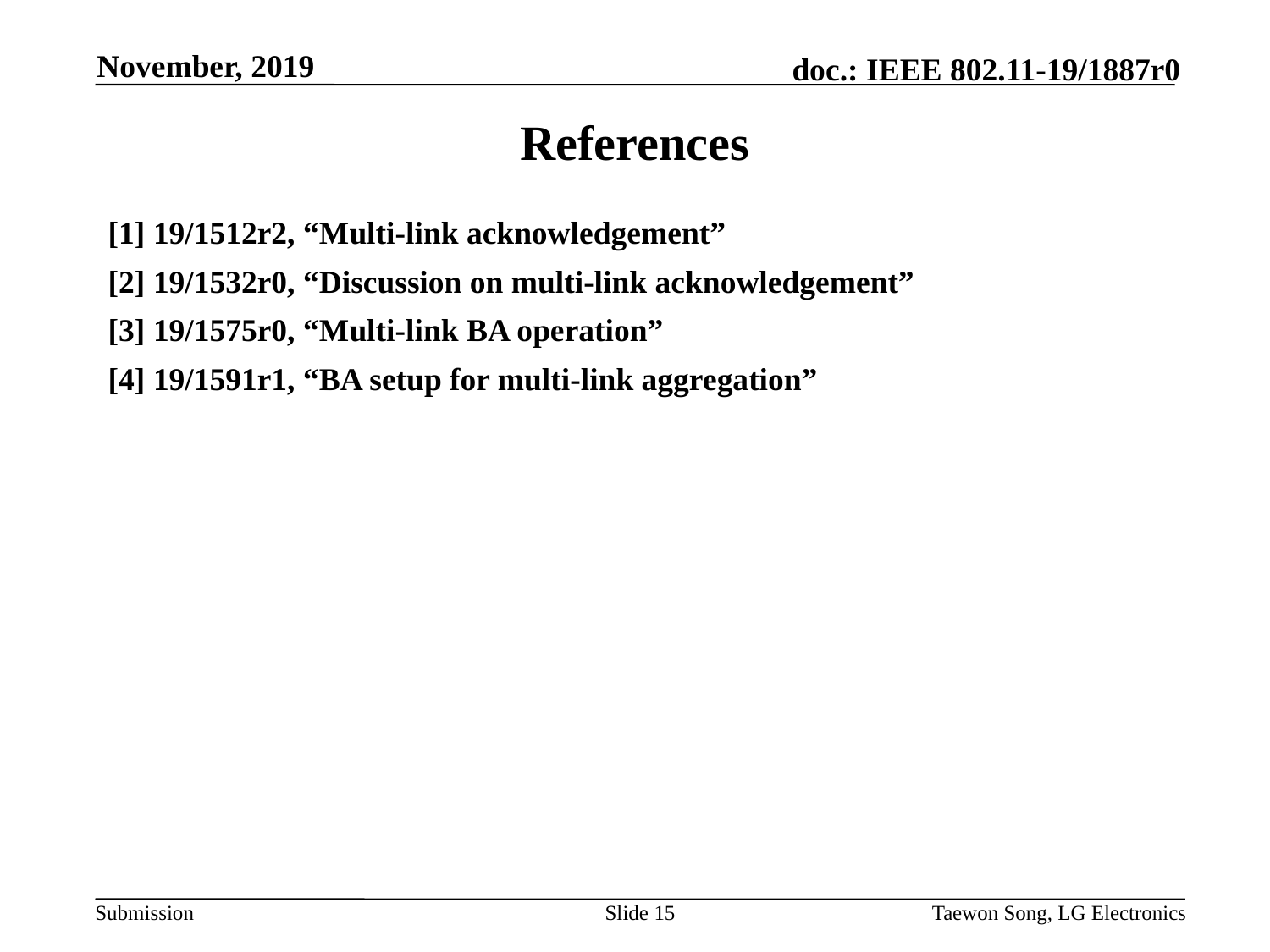

November, 2019
# References
[1] 19/1512r2, “Multi-link acknowledgement”
[2] 19/1532r0, “Discussion on multi-link acknowledgement”
[3] 19/1575r0, “Multi-link BA operation”
[4] 19/1591r1, “BA setup for multi-link aggregation”
Slide 15
Taewon Song, LG Electronics